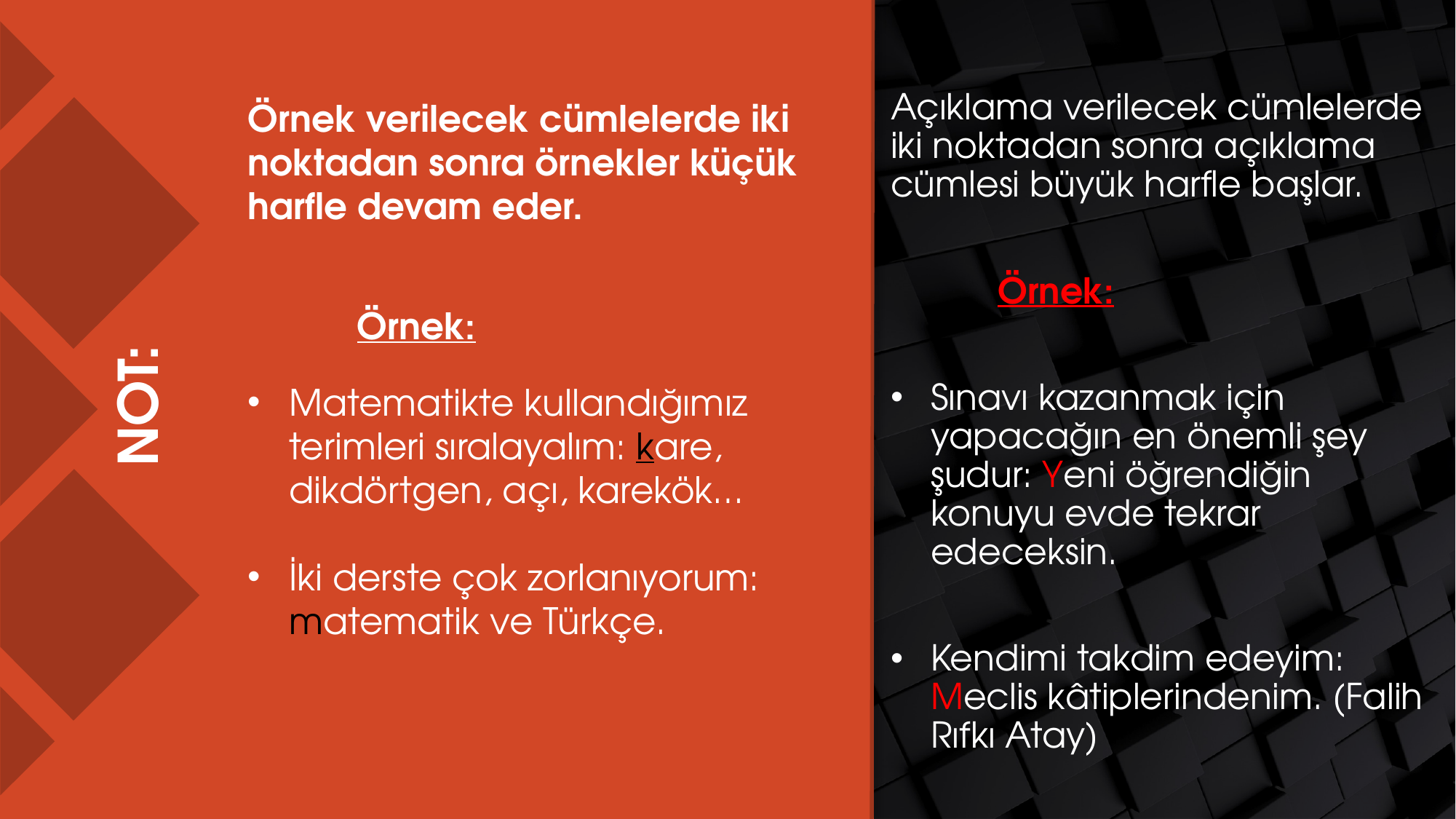

Açıklama verilecek cümlelerde iki noktadan sonra açıklama cümlesi büyük harfle başlar.

	Örnek:

Sınavı kazanmak için yapacağın en önemli şey şudur: Yeni öğrendiğin konuyu evde tekrar edeceksin.

Kendimi takdim edeyim: Meclis kâtiplerindenim. (Falih Rıfkı Atay)

Örnek verilecek cümlelerde iki noktadan sonra örnekler küçük harfle devam eder.

	Örnek:

Matematikte kullandığımız terimleri sıralayalım: kare, dikdörtgen, açı, karekök…

İki derste çok zorlanıyorum: matematik ve Türkçe.

# NOT: